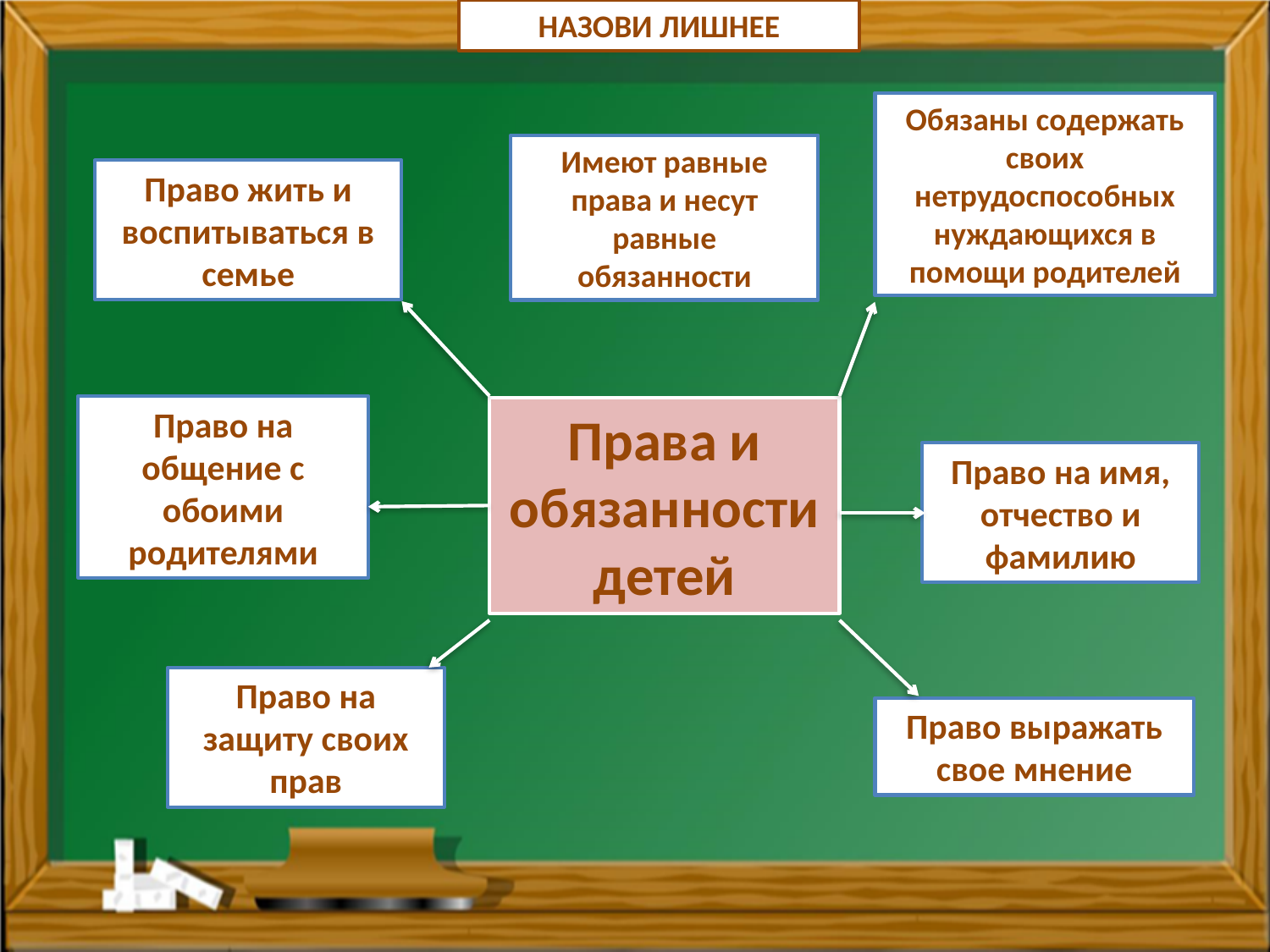

НАЗОВИ ЛИШНЕЕ
Обязаны содержать своих нетрудоспособных нуждающихся в помощи родителей
Имеют равные права и несут равные обязанности
Право жить и воспитываться в семье
Право на общение с обоими родителями
Права и обязанности детей
Право на имя, отчество и фамилию
Право на защиту своих прав
Право выражать свое мнение